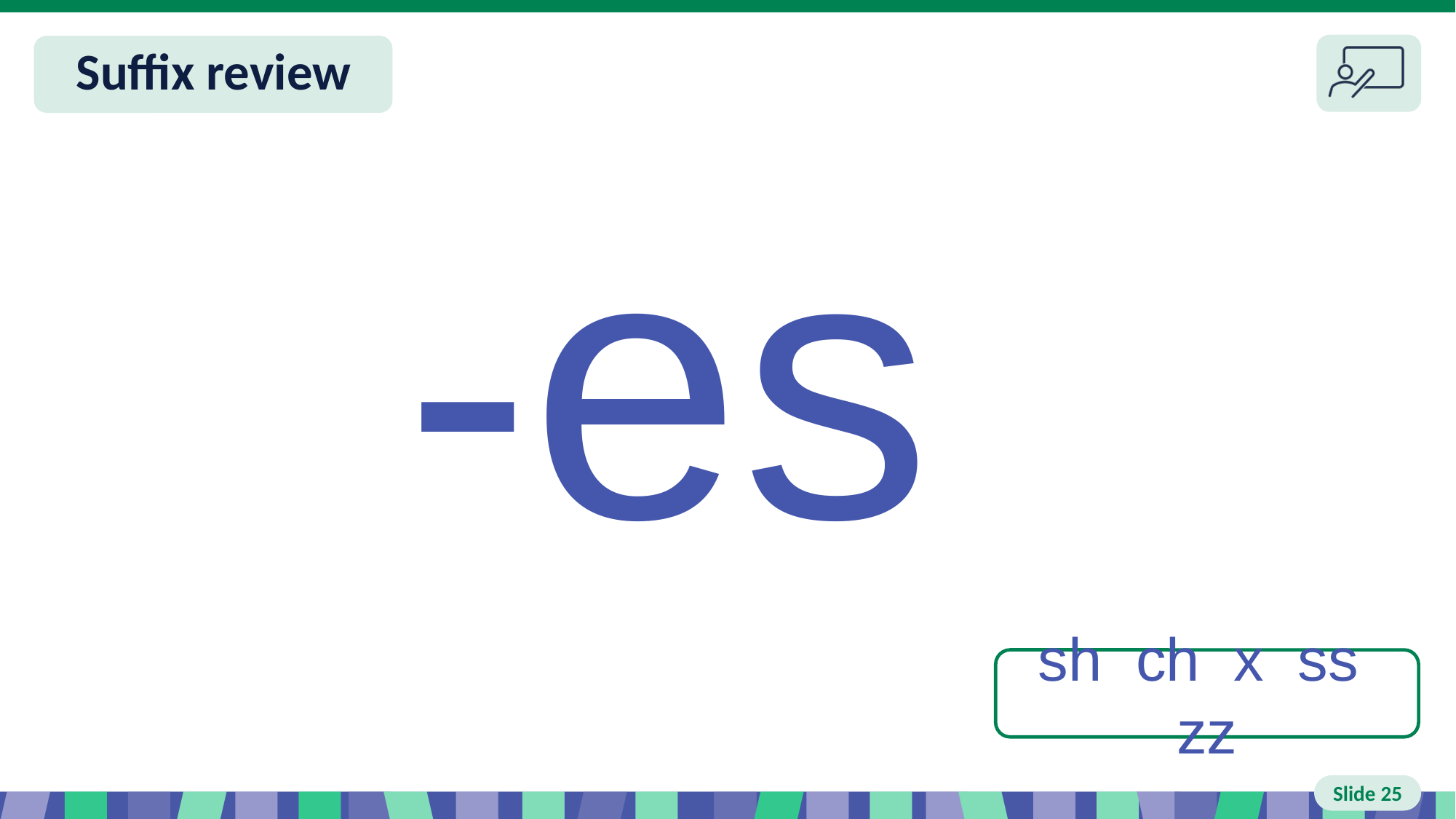

Slide 25 Suffix review
-es
sh  ch  x  ss  zz